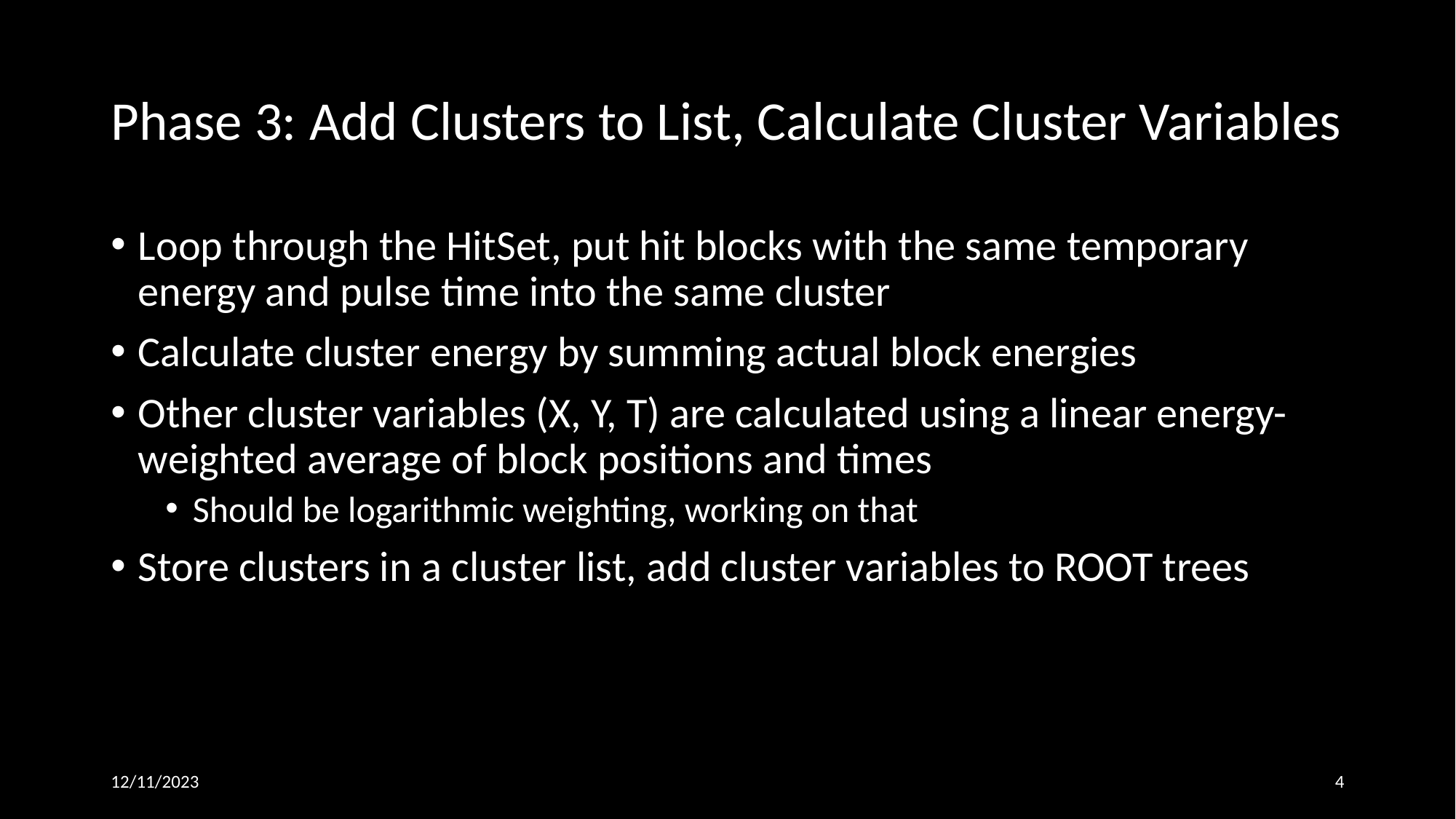

# Phase 3: Add Clusters to List, Calculate Cluster Variables
Loop through the HitSet, put hit blocks with the same temporary energy and pulse time into the same cluster
Calculate cluster energy by summing actual block energies
Other cluster variables (X, Y, T) are calculated using a linear energy-weighted average of block positions and times
Should be logarithmic weighting, working on that
Store clusters in a cluster list, add cluster variables to ROOT trees
12/11/2023
4